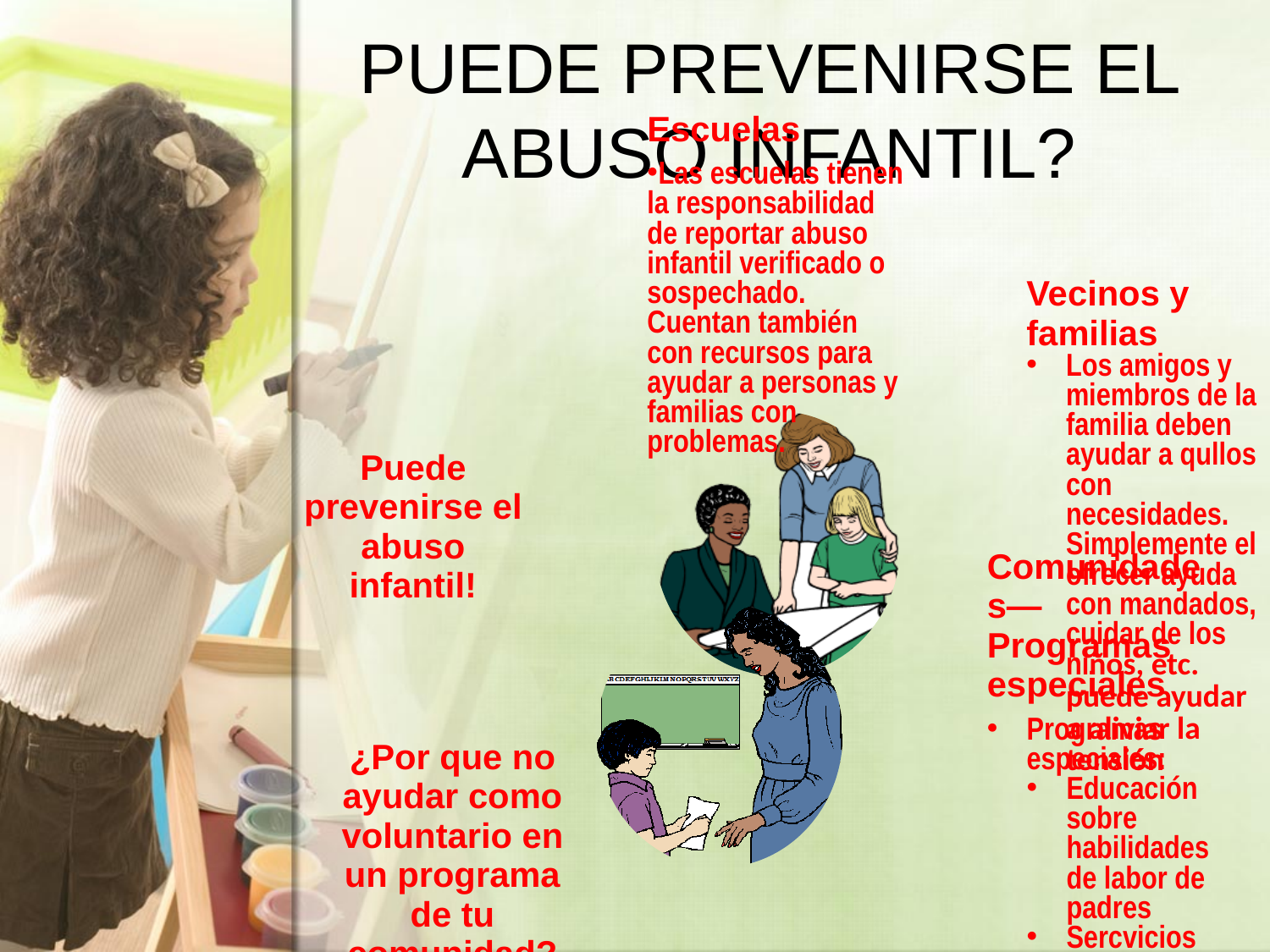

# PUEDE PREVENIRSE EL ABUSO INFANTIL?
Escuelas
Vecinos y familias
Programas especiales:
Educación sobre habilidades de labor de padres
Puede prevenirse el abuso infantil!